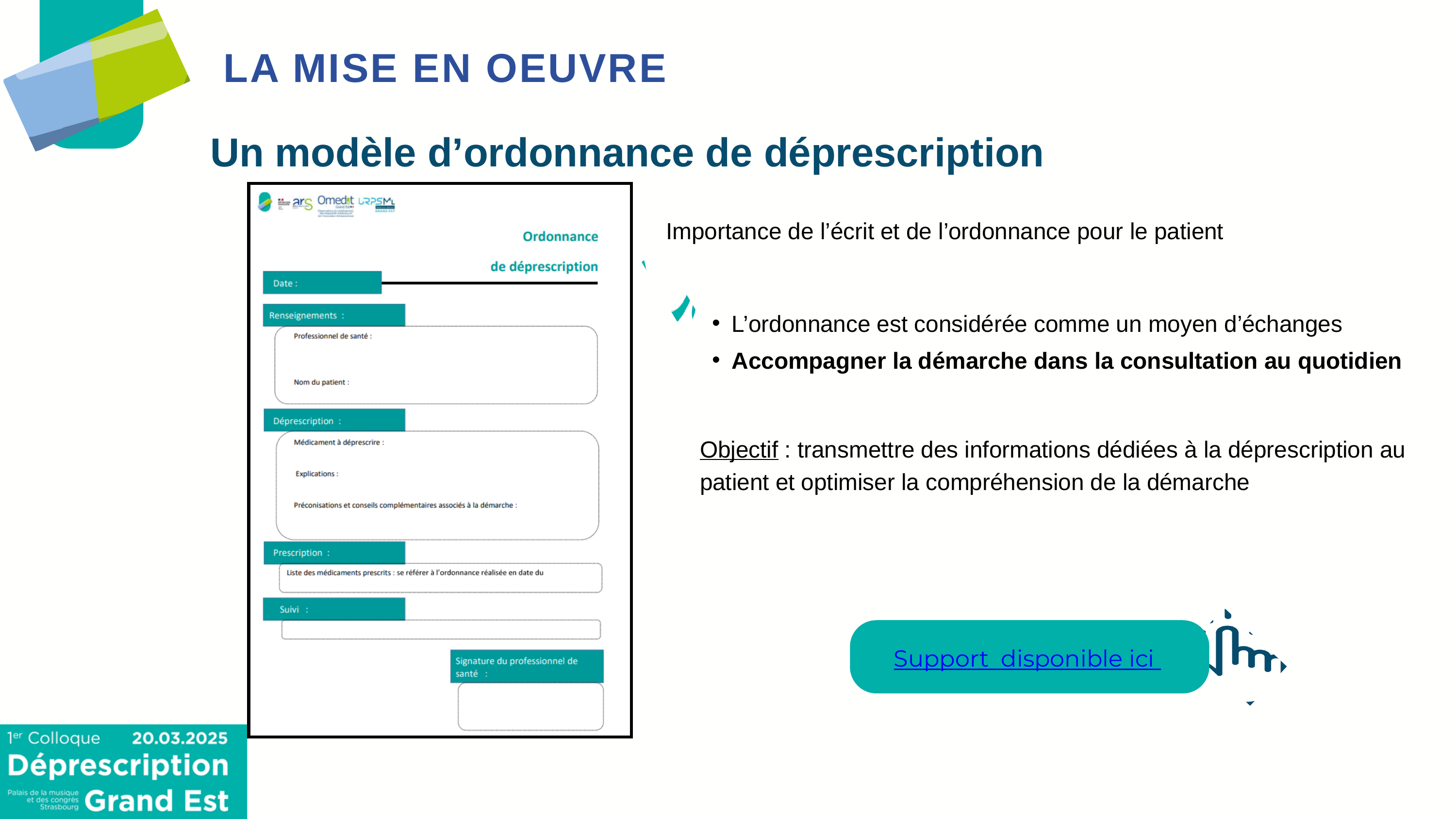

LA MISE EN OEUVRE
Un modèle d’ordonnance de déprescription

Importance de l’écrit et de l’ordonnance pour le patient

L’ordonnance est considérée comme un moyen d’échanges
Accompagner la démarche dans la consultation au quotidien

Objectif : transmettre des informations dédiées à la déprescription au patient et optimiser la compréhension de la démarche

Support  disponible ici